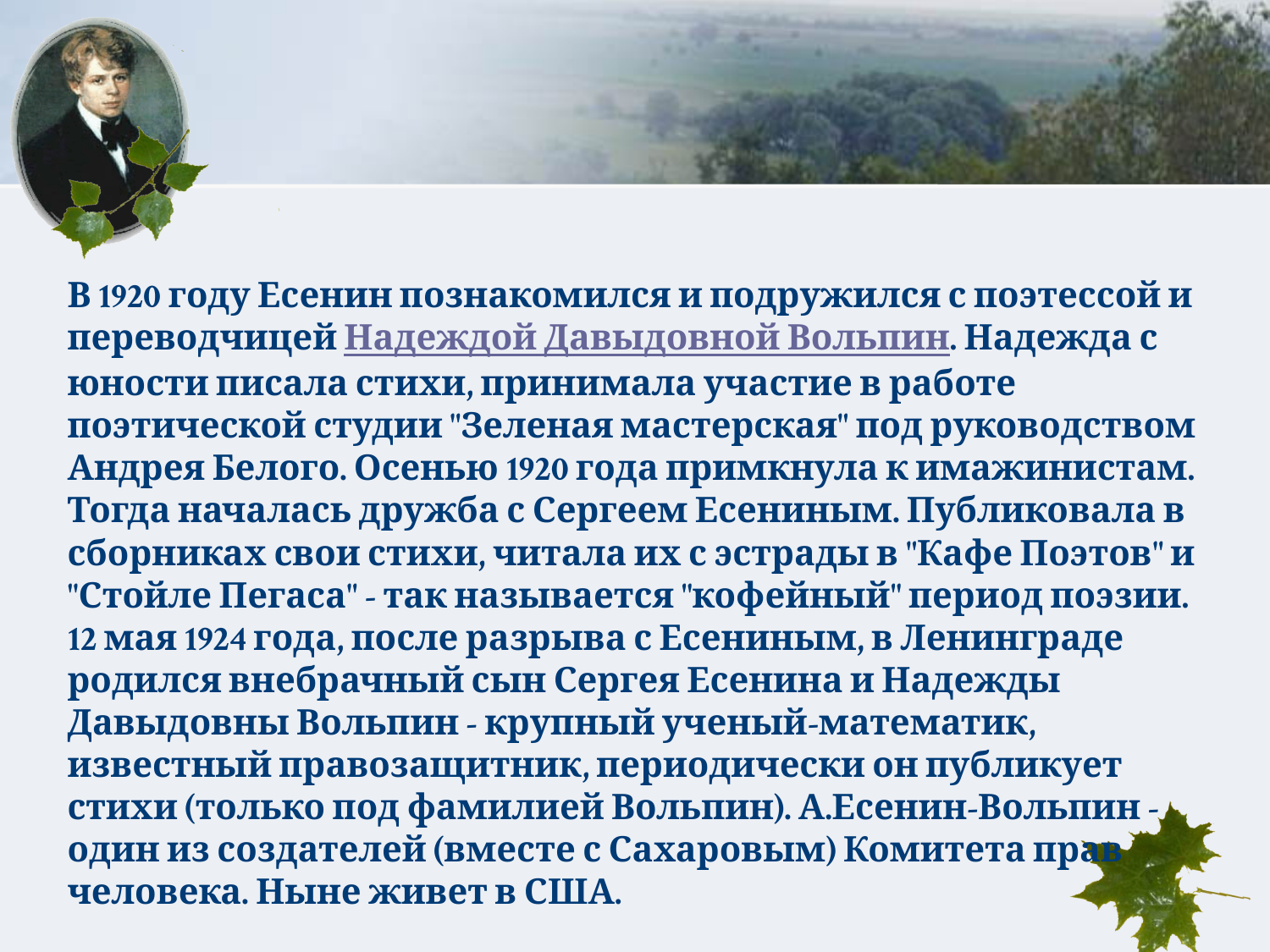

В 1920 году Есенин познакомился и подружился с поэтессой и переводчицей Надеждой Давыдовной Вольпин. Надежда с юности писала стихи, принимала участие в работе поэтической студии "Зеленая мастерская" под руководством Андрея Белого. Осенью 1920 года примкнула к имажинистам. Тогда началась дружба с Сергеем Есениным. Публиковала в сборниках свои стихи, читала их с эстрады в "Кафе Поэтов" и "Стойле Пегаса" - так называется "кофейный" период поэзии. 12 мая 1924 года, после разрыва с Есениным, в Ленинграде родился внебрачный сын Сергея Есенина и Надежды Давыдовны Вольпин - крупный ученый-математик, известный правозащитник, периодически он публикует стихи (только под фамилией Вольпин). А.Есенин-Вольпин - один из создателей (вместе с Сахаровым) Комитета прав человека. Ныне живет в США.